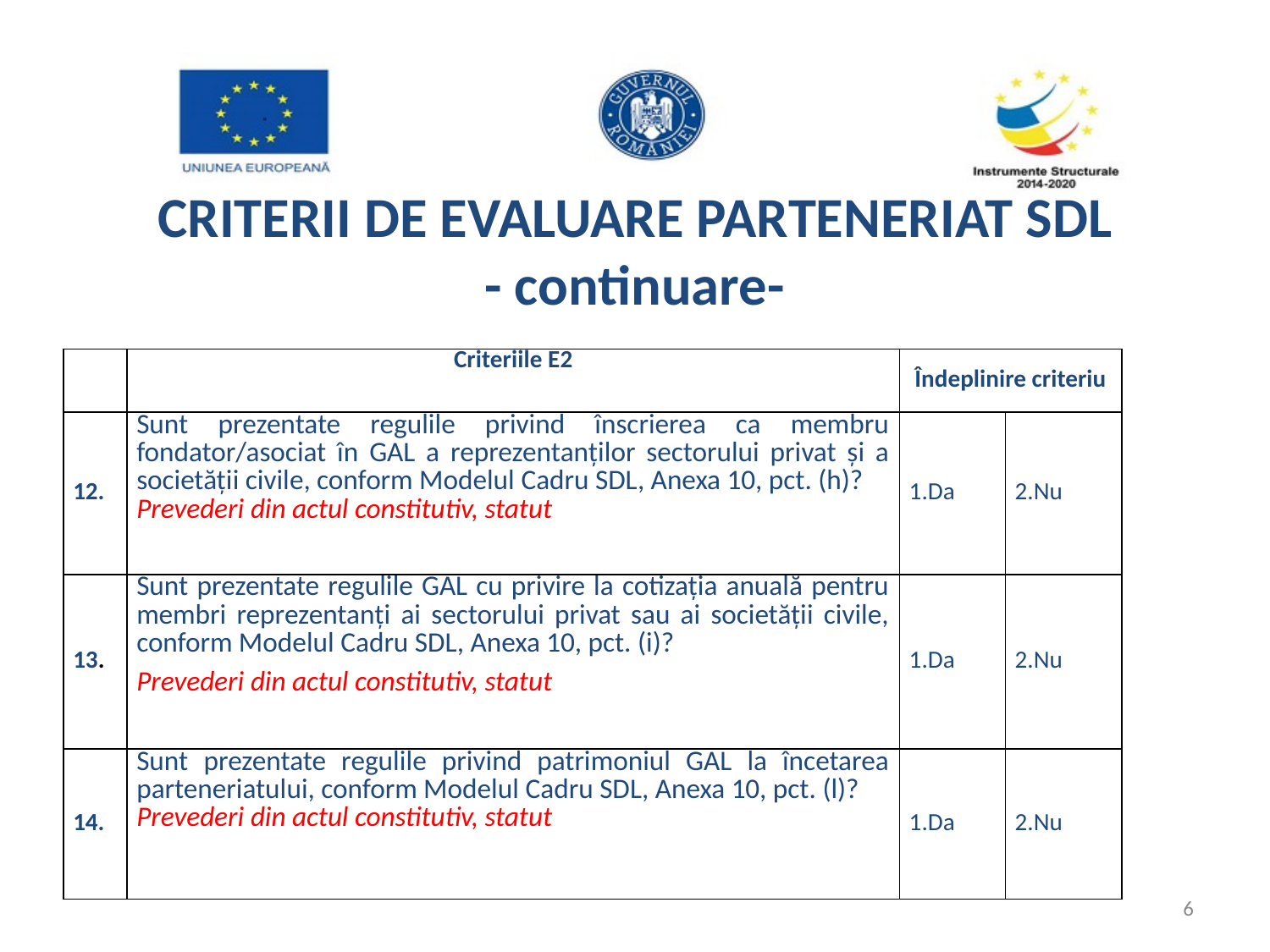

# CRITERII DE EVALUARE PARTENERIAT SDL - continuare-
|  | Criteriile E2 | Îndeplinire criteriu |
| --- | --- | --- |

| 12. | Sunt prezentate regulile privind înscrierea ca membru fondator/asociat în GAL a reprezentanților sectorului privat și a societății civile, conform Modelul Cadru SDL, Anexa 10, pct. (h)? Prevederi din actul constitutiv, statut | 1.Da | 2.Nu |
| --- | --- | --- | --- |
| 13. | Sunt prezentate regulile GAL cu privire la cotizația anuală pentru membri reprezentanți ai sectorului privat sau ai societății civile, conform Modelul Cadru SDL, Anexa 10, pct. (i)? Prevederi din actul constitutiv, statut | 1.Da | 2.Nu |
| 14. | Sunt prezentate regulile privind patrimoniul GAL la încetarea parteneriatului, conform Modelul Cadru SDL, Anexa 10, pct. (l)? Prevederi din actul constitutiv, statut | 1.Da | 2.Nu |
6